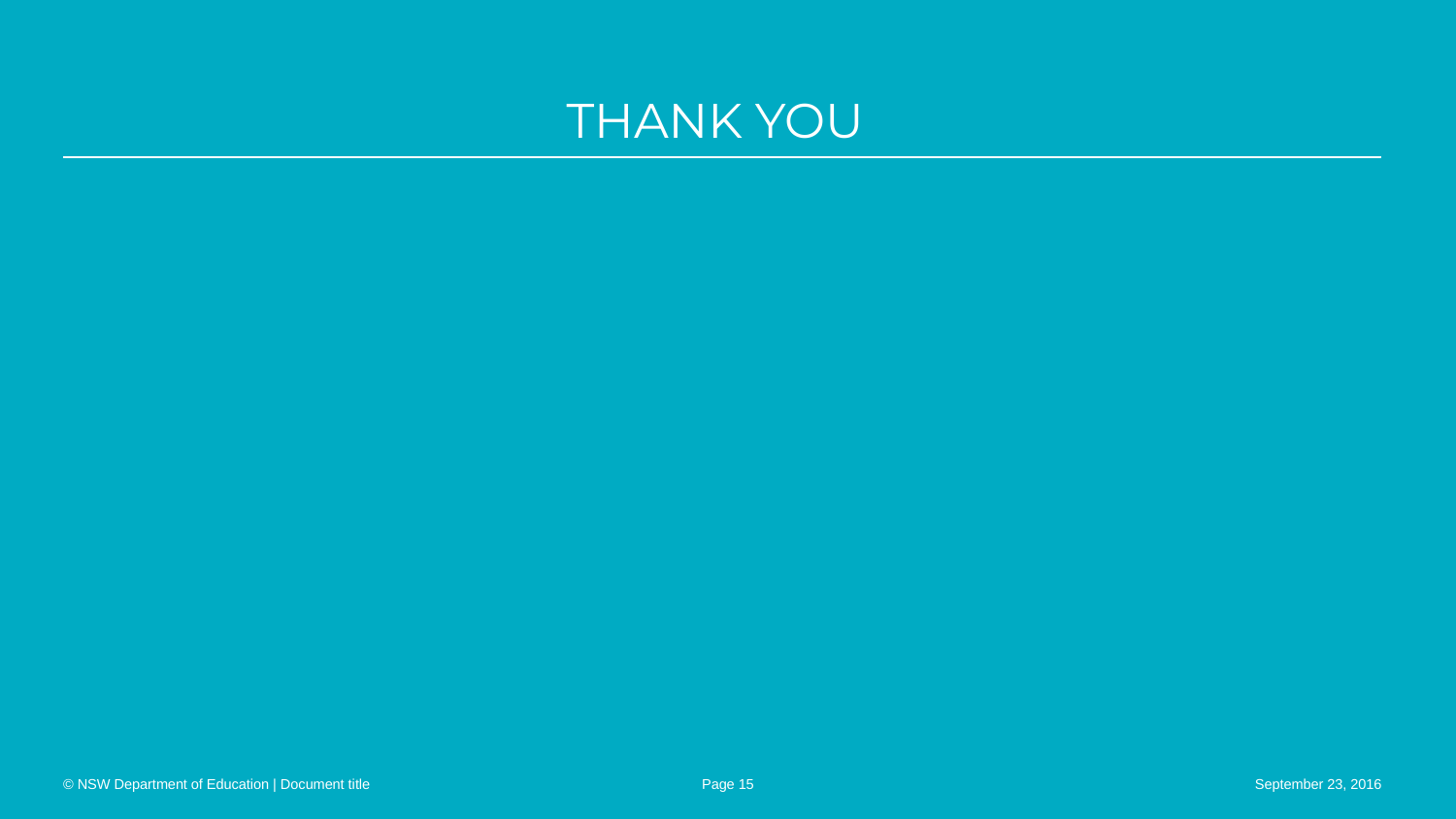

# Thank you
© NSW Department of Education | Document title
Page 15
September 23, 2016